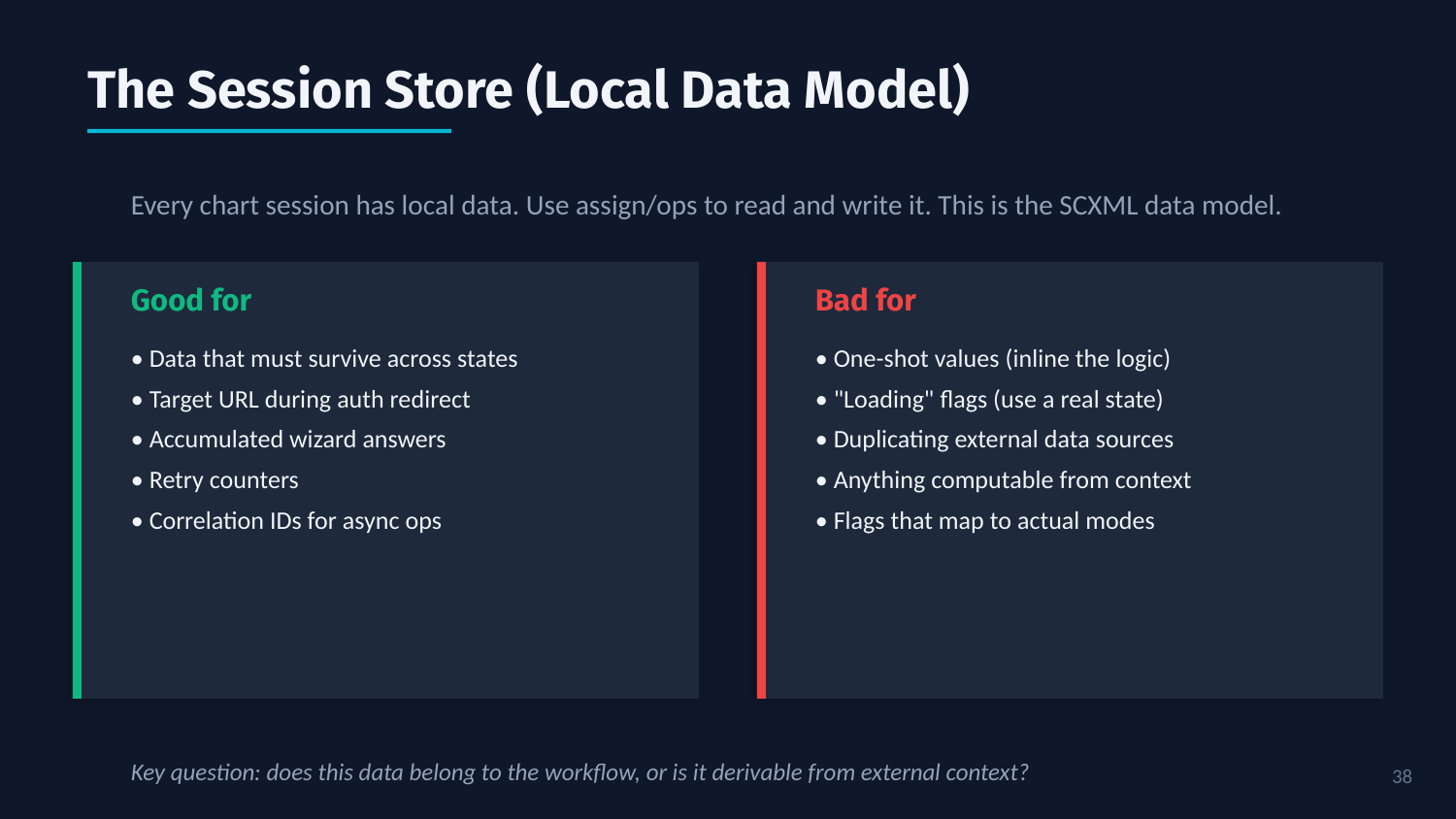

The Session Store (Local Data Model)

Every chart session has local data. Use assign/ops to read and write it. This is the SCXML data model.

Good for
Bad for
• Data that must survive across states
• Target URL during auth redirect
• Accumulated wizard answers
• Retry counters
• Correlation IDs for async ops
• One-shot values (inline the logic)
• "Loading" flags (use a real state)
• Duplicating external data sources
• Anything computable from context
• Flags that map to actual modes
Key question: does this data belong to the workflow, or is it derivable from external context?
38